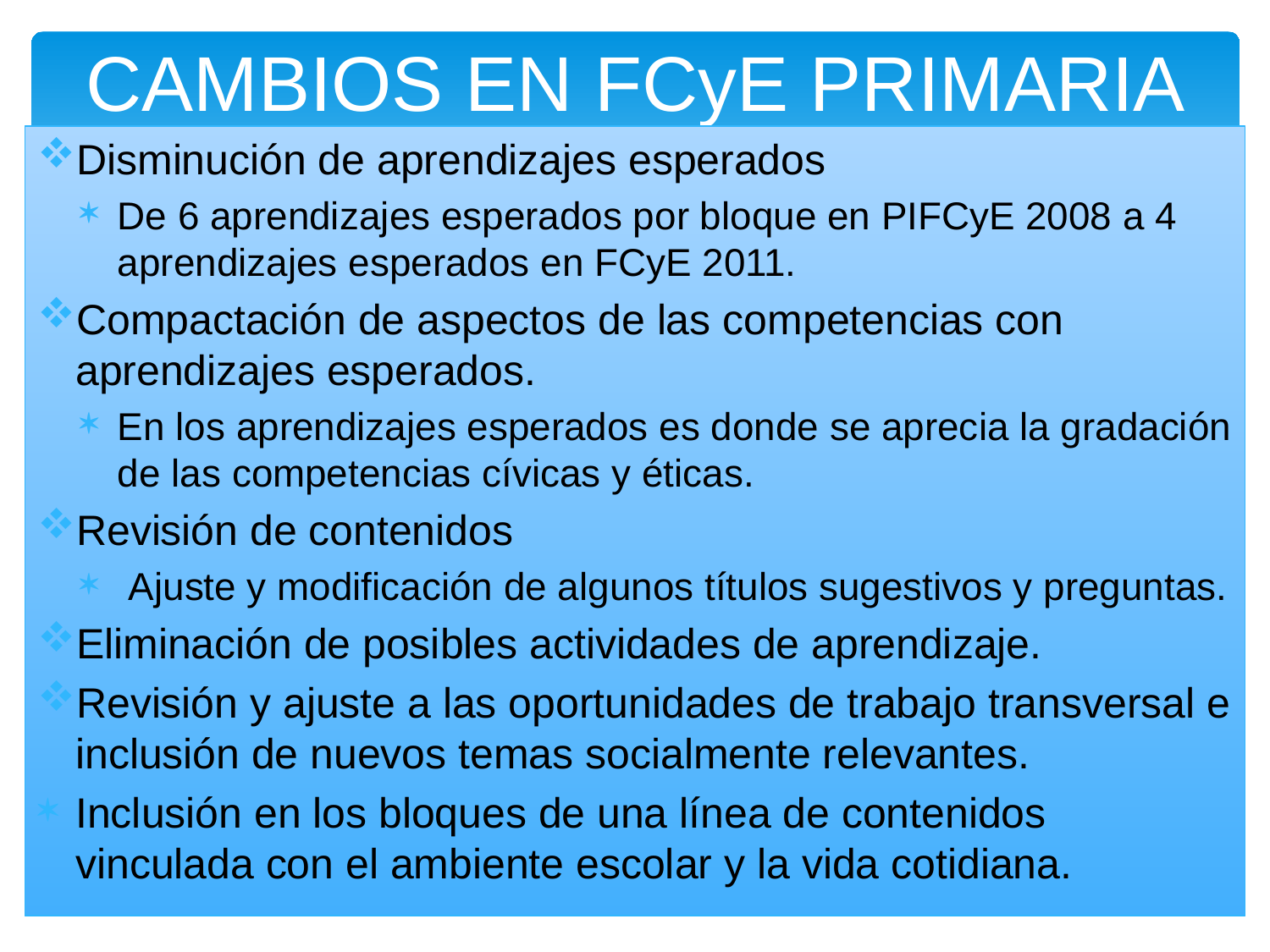

# CAMBIOS EN FCyE PRIMARIA
Disminución de aprendizajes esperados
De 6 aprendizajes esperados por bloque en PIFCyE 2008 a 4 aprendizajes esperados en FCyE 2011.
Compactación de aspectos de las competencias con aprendizajes esperados.
En los aprendizajes esperados es donde se aprecia la gradación de las competencias cívicas y éticas.
Revisión de contenidos
 Ajuste y modificación de algunos títulos sugestivos y preguntas.
Eliminación de posibles actividades de aprendizaje.
Revisión y ajuste a las oportunidades de trabajo transversal e inclusión de nuevos temas socialmente relevantes.
Inclusión en los bloques de una línea de contenidos vinculada con el ambiente escolar y la vida cotidiana.